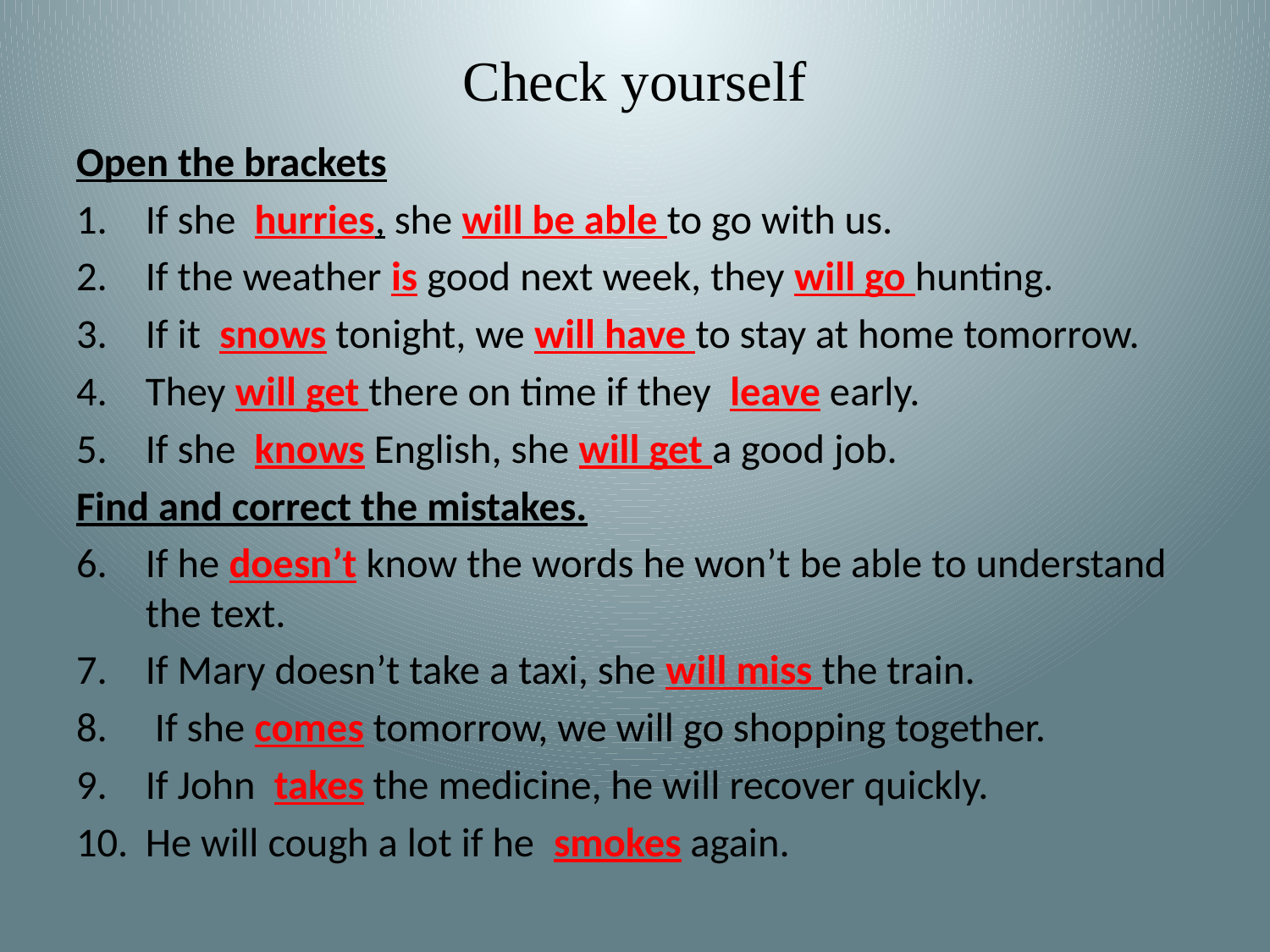

# Check yourself
Open the brackets
If she  hurries, she will be able to go with us.
If the weather is good next week, they will go hunting.
If it  snows tonight, we will have to stay at home tomorrow.
They will get there on time if they  leave early.
If she  knows English, she will get a good job.
Find and correct the mistakes.
If he doesn’t know the words he won’t be able to understand the text.
If Mary doesn’t take a taxi, she will miss the train.
 If she comes tomorrow, we will go shopping together.
If John  takes the medicine, he will recover quickly.
He will cough a lot if he  smokes again.